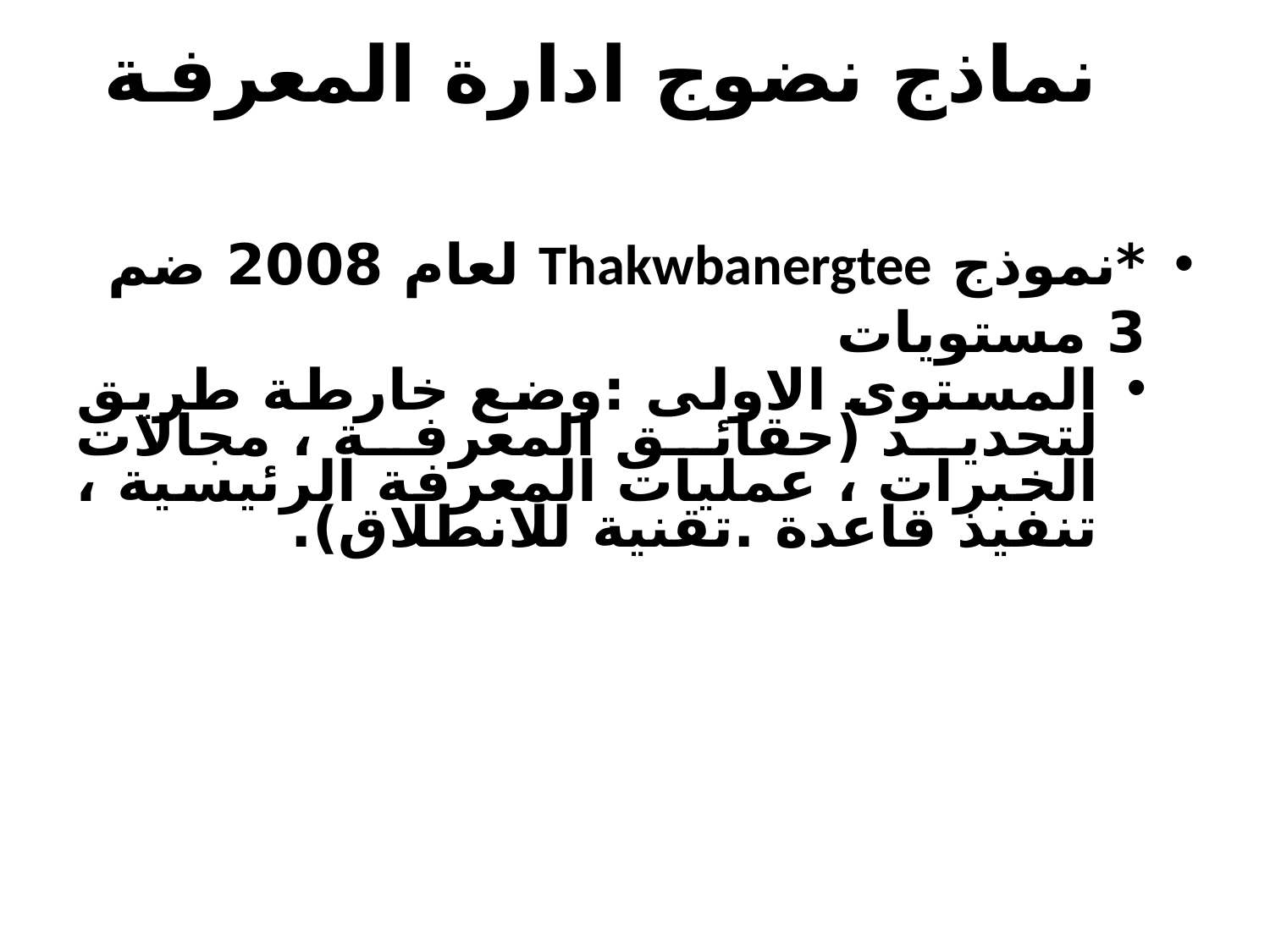

# نماذج نضوج ادارة المعرفة
*نموذج Thakwbanergtee لعام 2008 ضم 3 مستويات
المستوى الاولى :وضع خارطة طريق لتحديد (حقائق المعرفة ، مجالات الخبرات ، عمليات المعرفة الرئيسية ، تنفيذ قاعدة .تقنية للانطلاق).